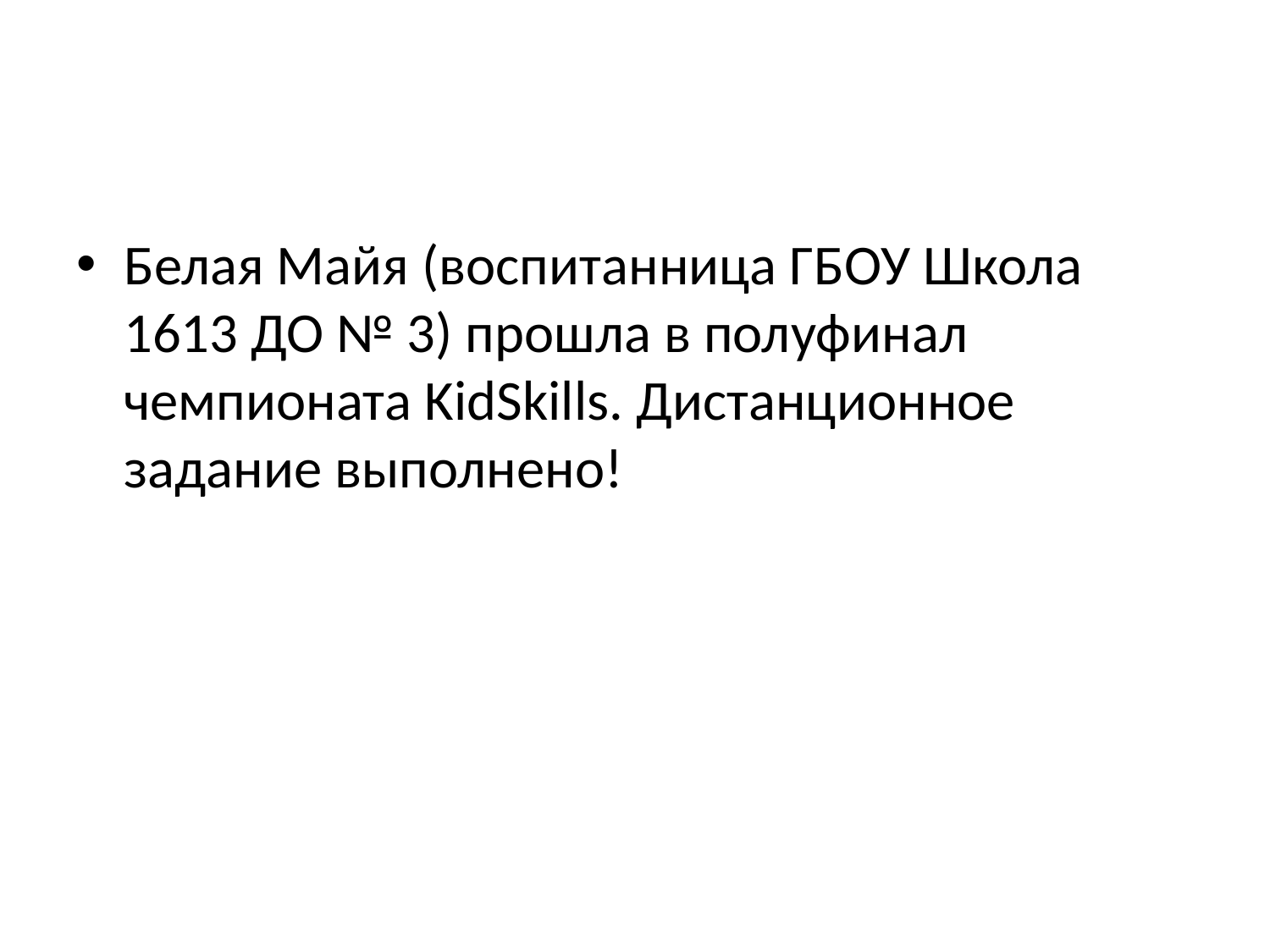

#
Белая Майя (воспитанница ГБОУ Школа 1613 ДО № 3) прошла в полуфинал чемпионата KidSkills. Дистанционное задание выполнено!